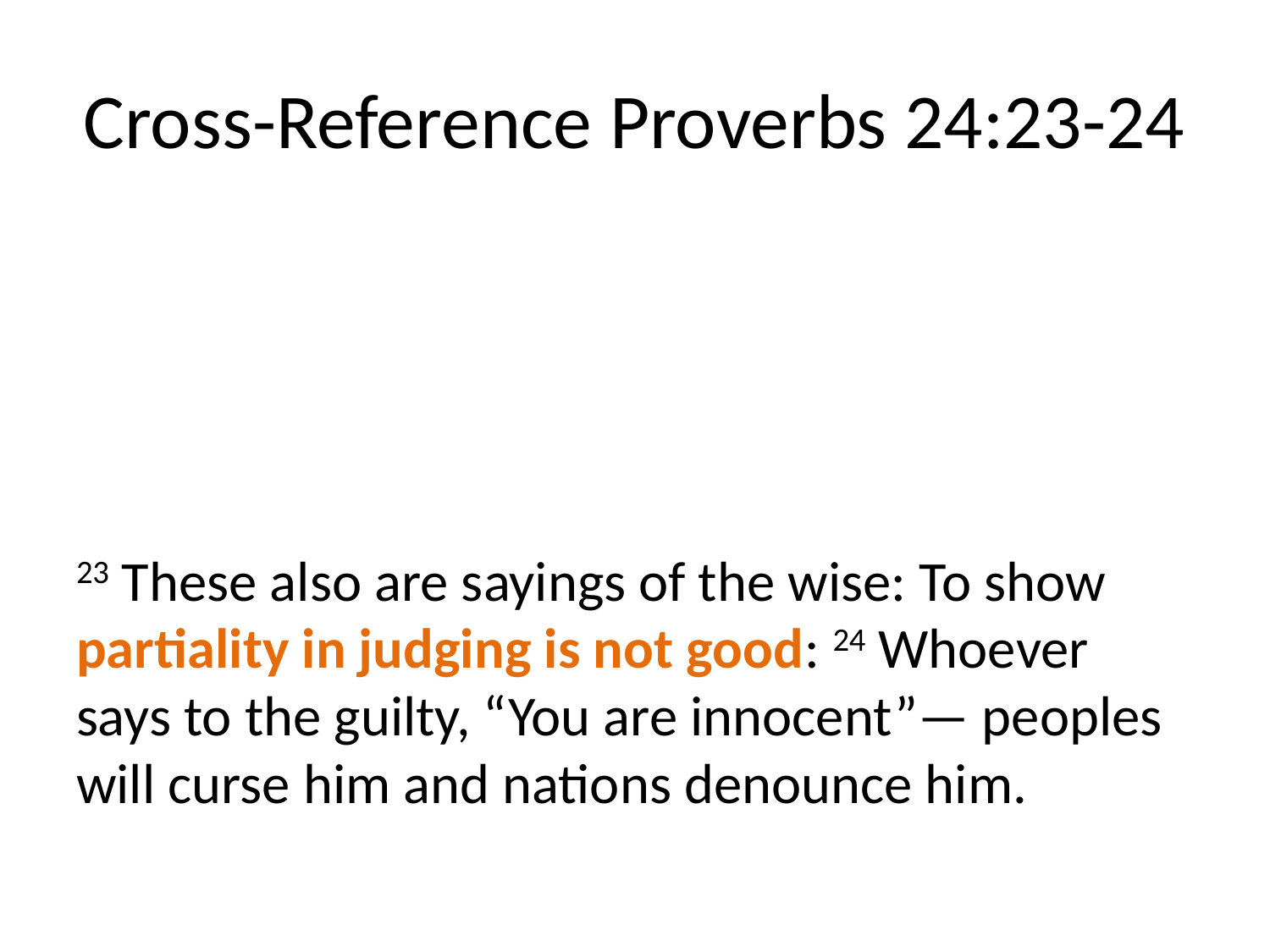

# Cross-Reference Proverbs 24:23-24

23 These also are sayings of the wise: To show partiality in judging is not good: 24 Whoever says to the guilty, “You are innocent”— peoples will curse him and nations denounce him.